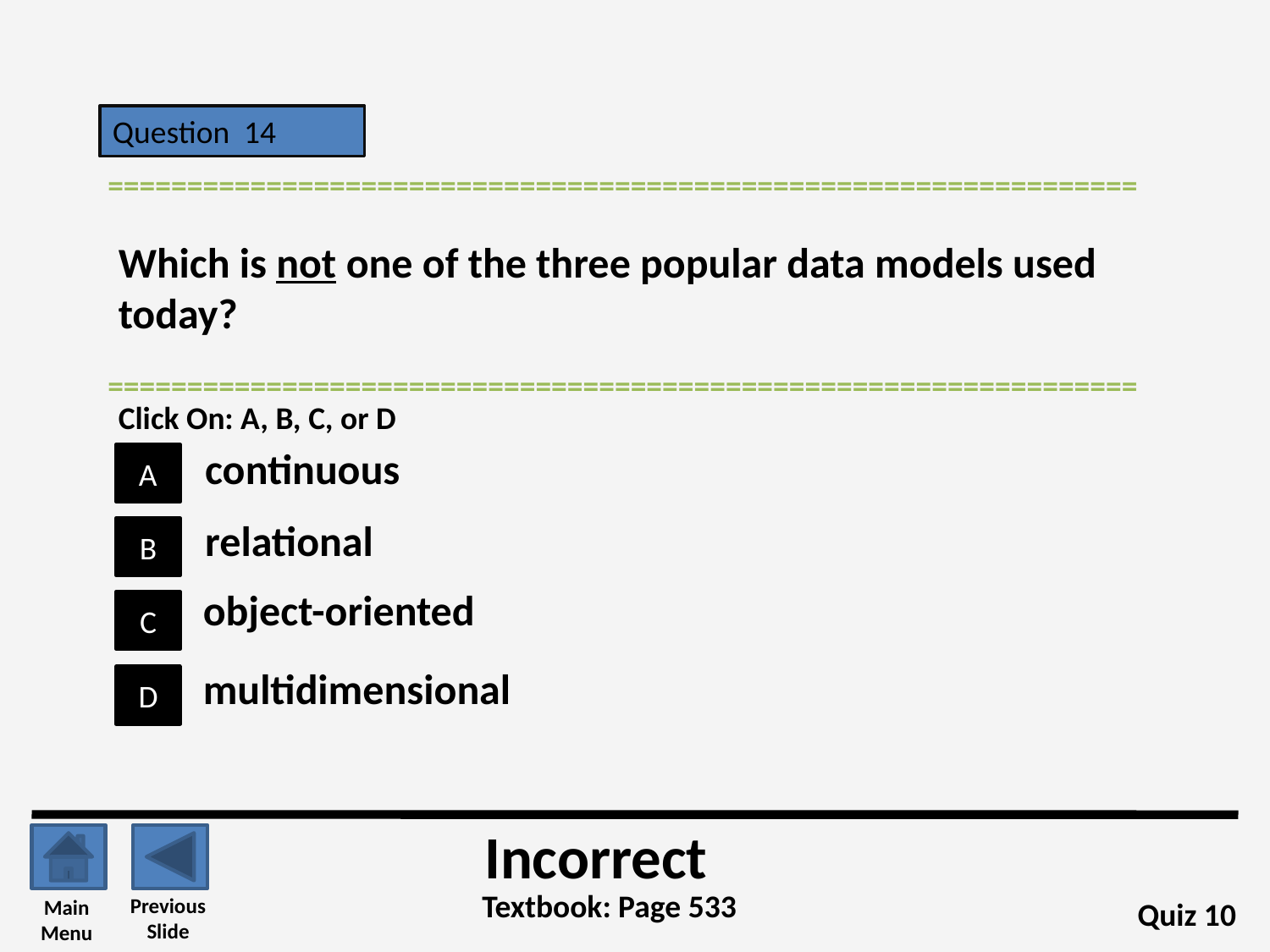

Question  14
=================================================================
Which is not one of the three popular data models used today?
=================================================================
Click On: A, B, C, or D
continuous
A
relational
B
object-oriented
C
multidimensional
D
Incorrect

Textbook: Page 533
Previous
Slide
Main
Menu
Quiz 10